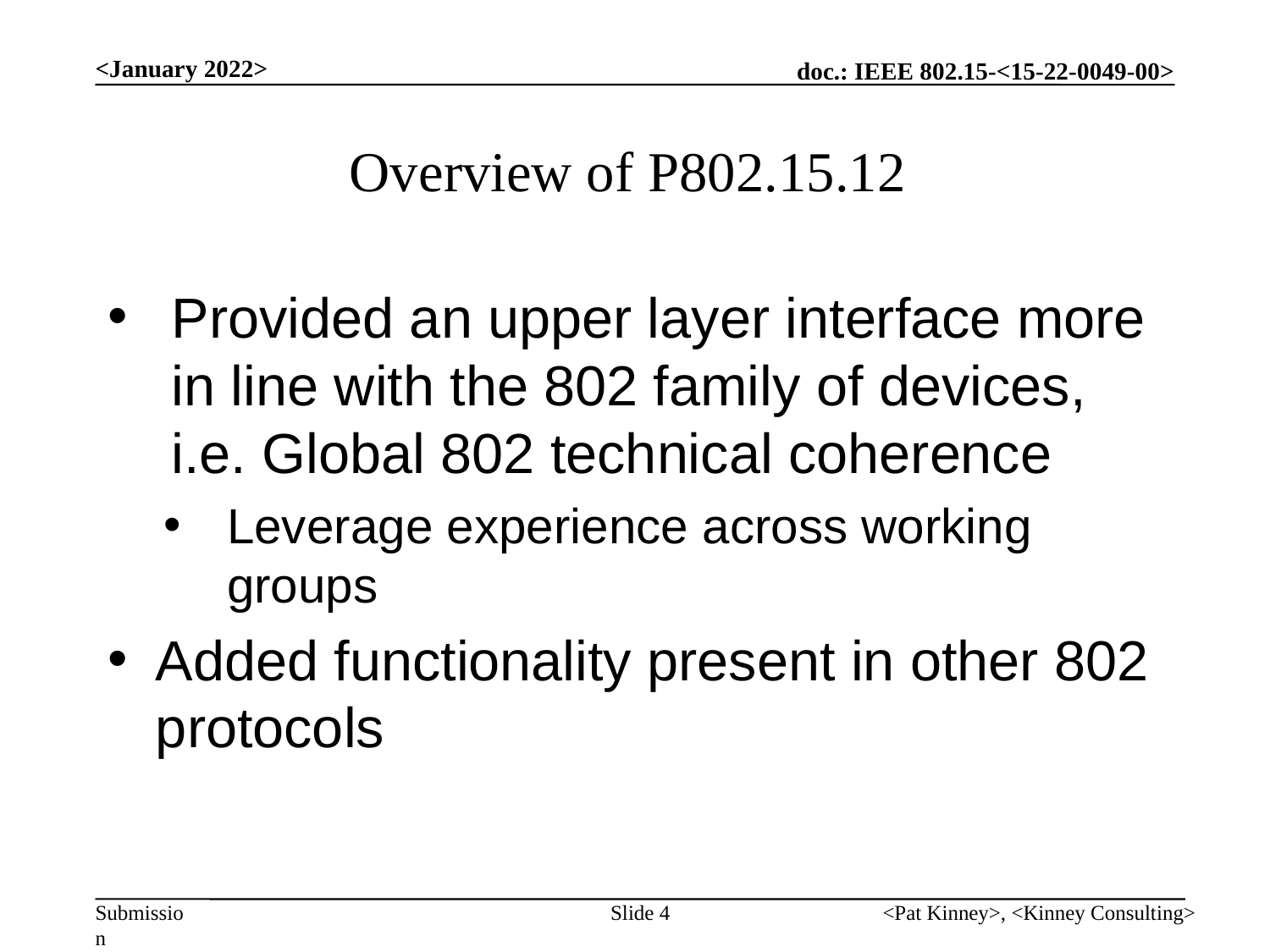

<January 2022>
# Overview of P802.15.12
Provided an upper layer interface more in line with the 802 family of devices, i.e. Global 802 technical coherence
Leverage experience across working groups
Added functionality present in other 802 protocols

Slide 4
<Pat Kinney>, <Kinney Consulting>